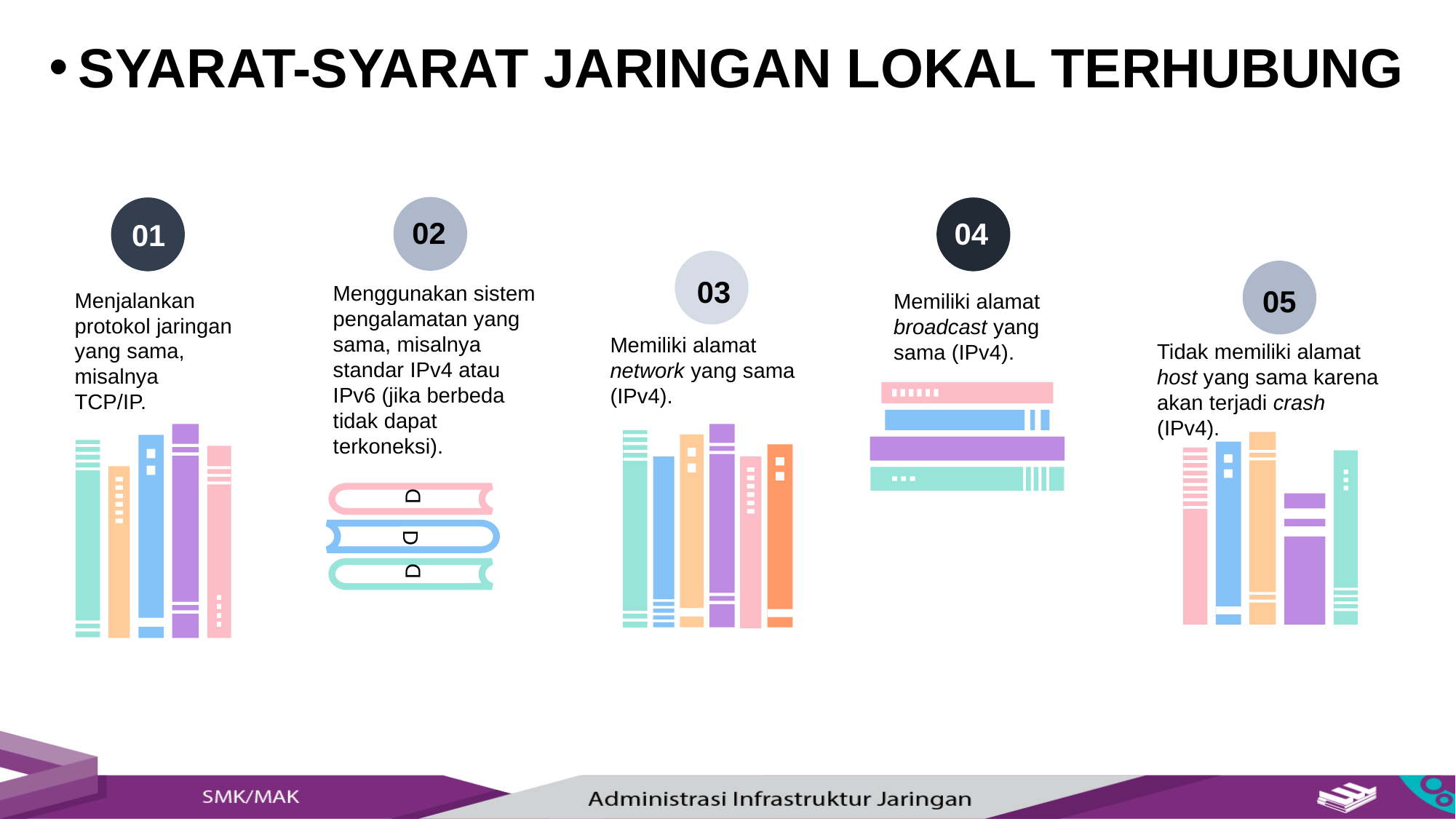

SYARAT-SYARAT JARINGAN LOKAL TERHUBUNG

02
04
01

03
Menggunakan sistem pengalamatan yang sama, misalnya standar IPv4 atau IPv6 (jika berbeda tidak dapat terkoneksi).
05
Menjalankan protokol jaringan yang sama, misalnya TCP/IP.
Memiliki alamat broadcast yang sama (IPv4).
Memiliki alamat network yang sama (IPv4).
Tidak memiliki alamat host yang sama karena akan terjadi crash (IPv4).

D
D
D